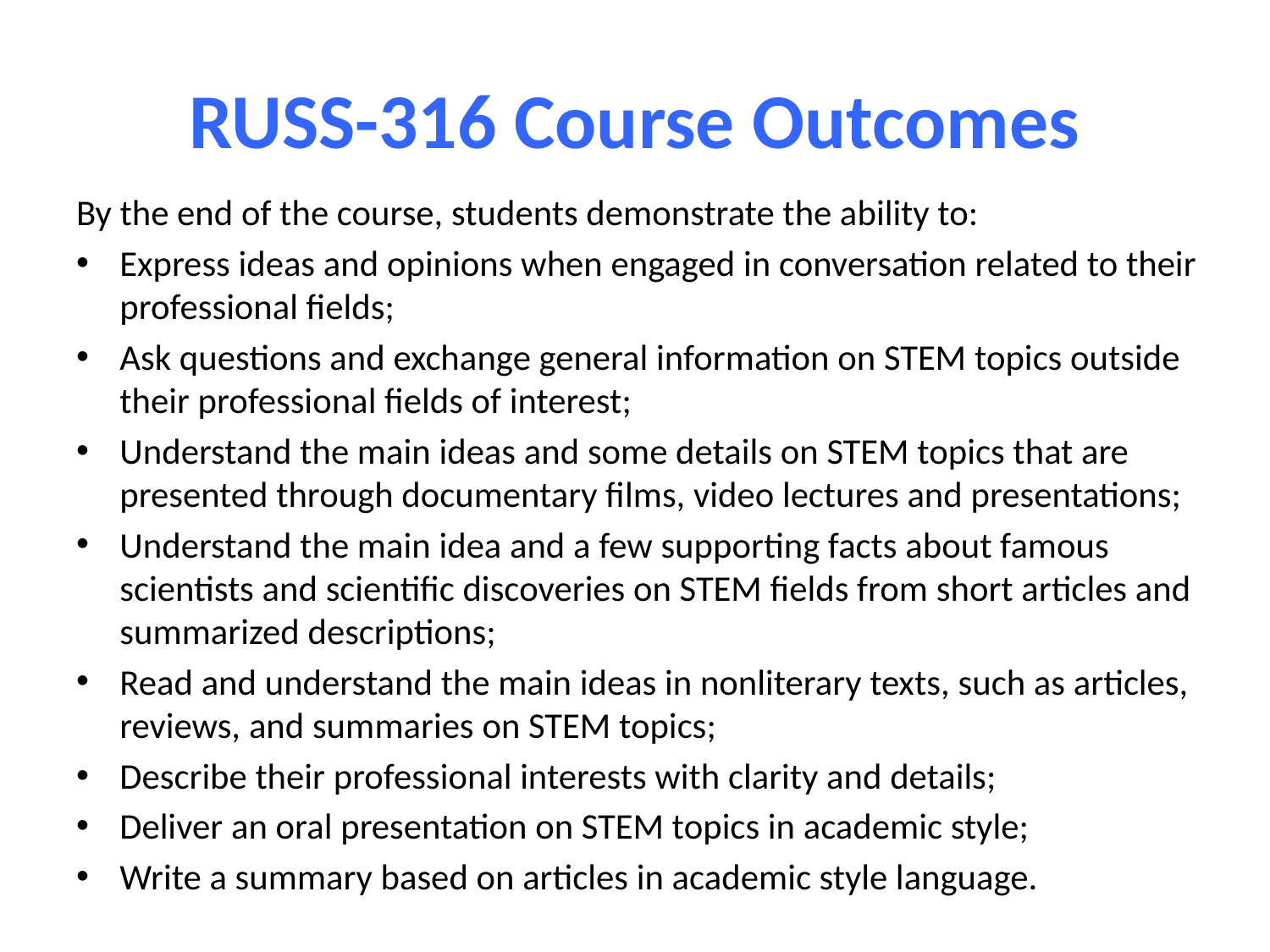

# RUSS-316 Course Outcomes
By the end of the course, students demonstrate the ability to:
Express ideas and opinions when engaged in conversation related to their professional fields;
Ask questions and exchange general information on STEM topics outside their professional fields of interest;
Understand the main ideas and some details on STEM topics that are presented through documentary films, video lectures and presentations;
Understand the main idea and a few supporting facts about famous scientists and scientific discoveries on STEM fields from short articles and summarized descriptions;
Read and understand the main ideas in nonliterary texts, such as articles, reviews, and summaries on STEM topics;
Describe their professional interests with clarity and details;
Deliver an oral presentation on STEM topics in academic style;
Write a summary based on articles in academic style language.